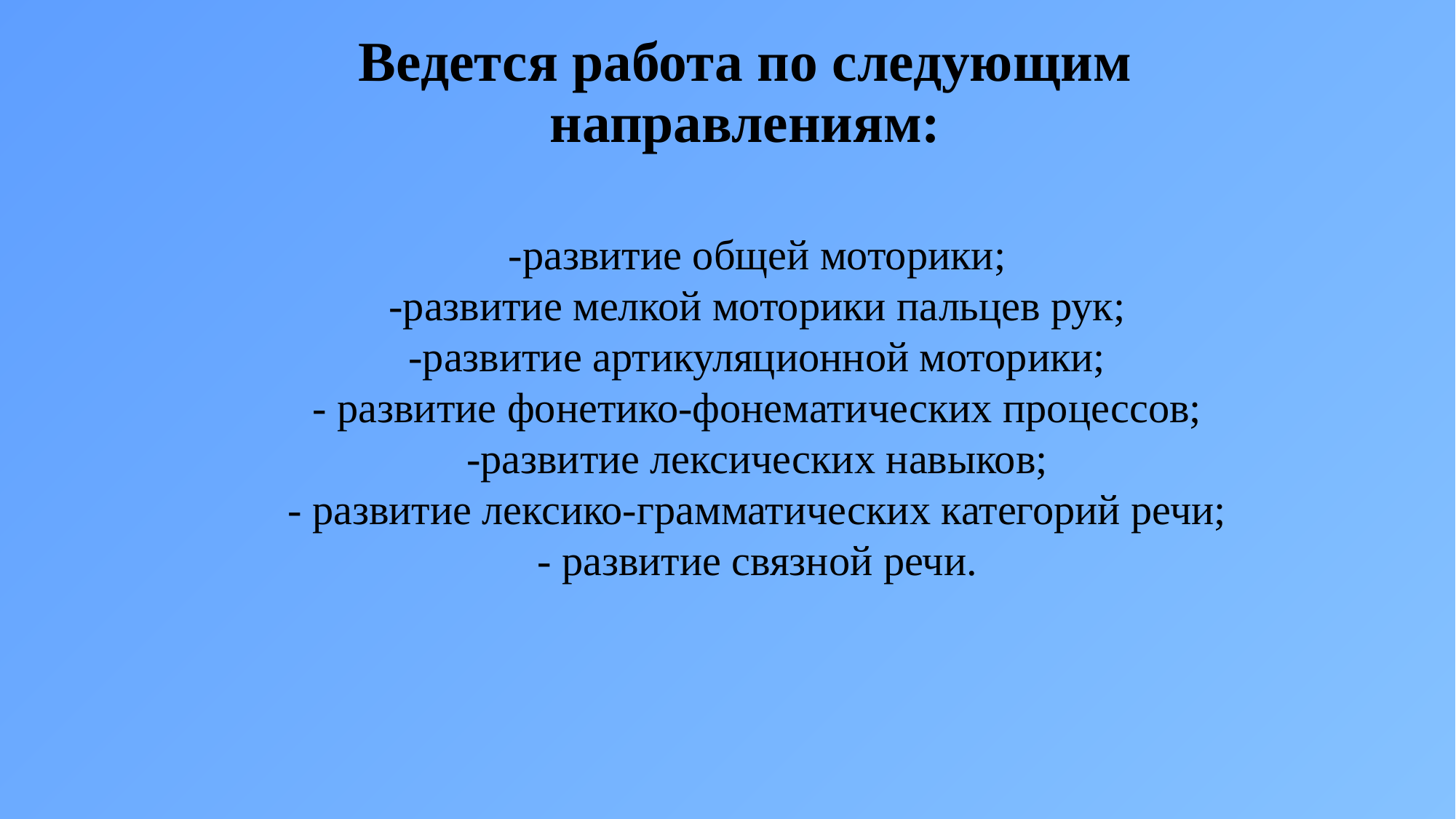

# Ведется работа по следующим направлениям:
-развитие общей моторики;
-развитие мелкой моторики пальцев рук;
-развитие артикуляционной моторики;
- развитие фонетико-фонематических процессов;
-развитие лексических навыков;
- развитие лексико-грамматических категорий речи;
- развитие связной речи.